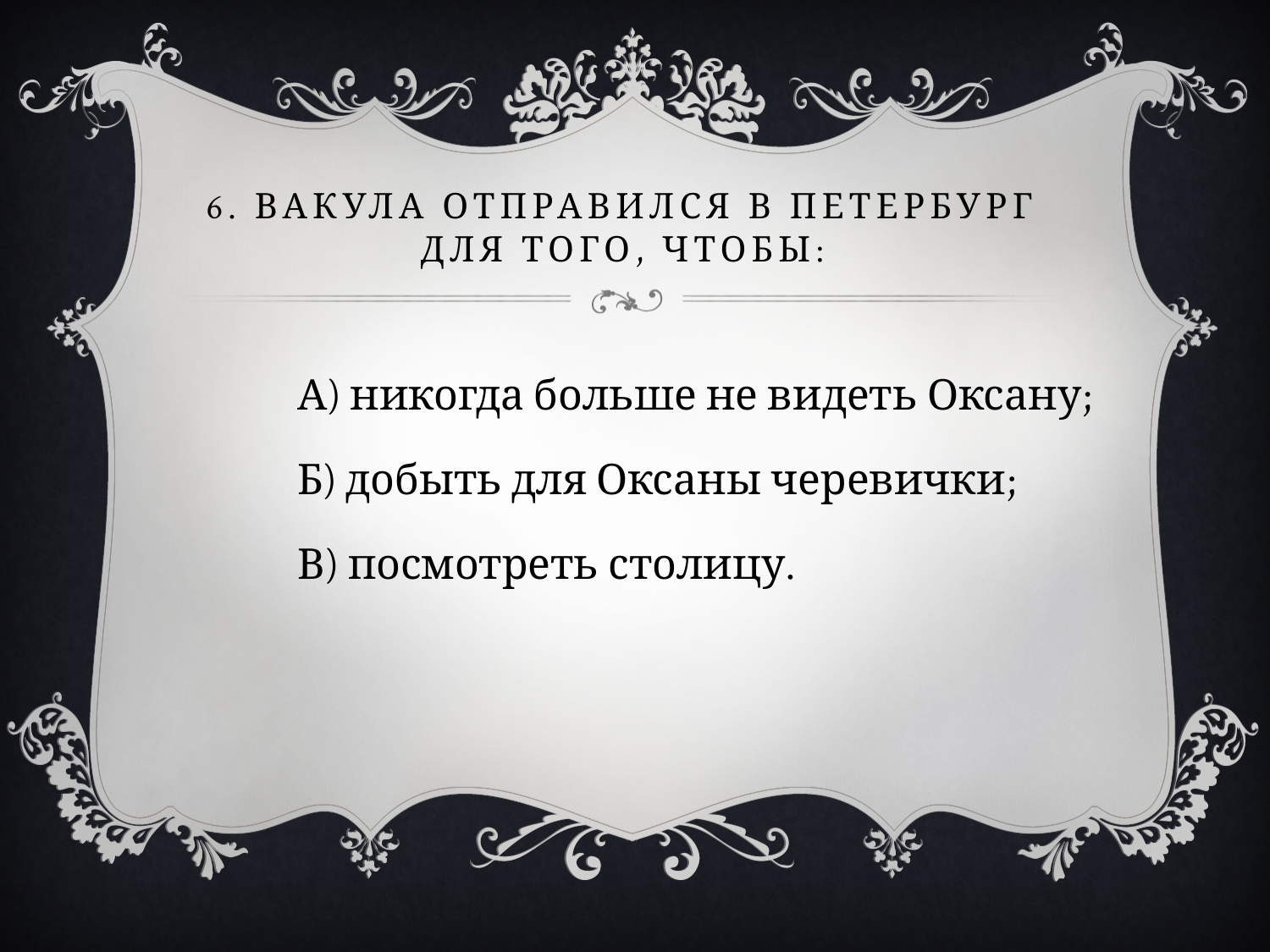

# 6. Вакула отправился в петербург для того, чтобы:
А) никогда больше не видеть Оксану;
Б) добыть для Оксаны черевички;
В) посмотреть столицу.